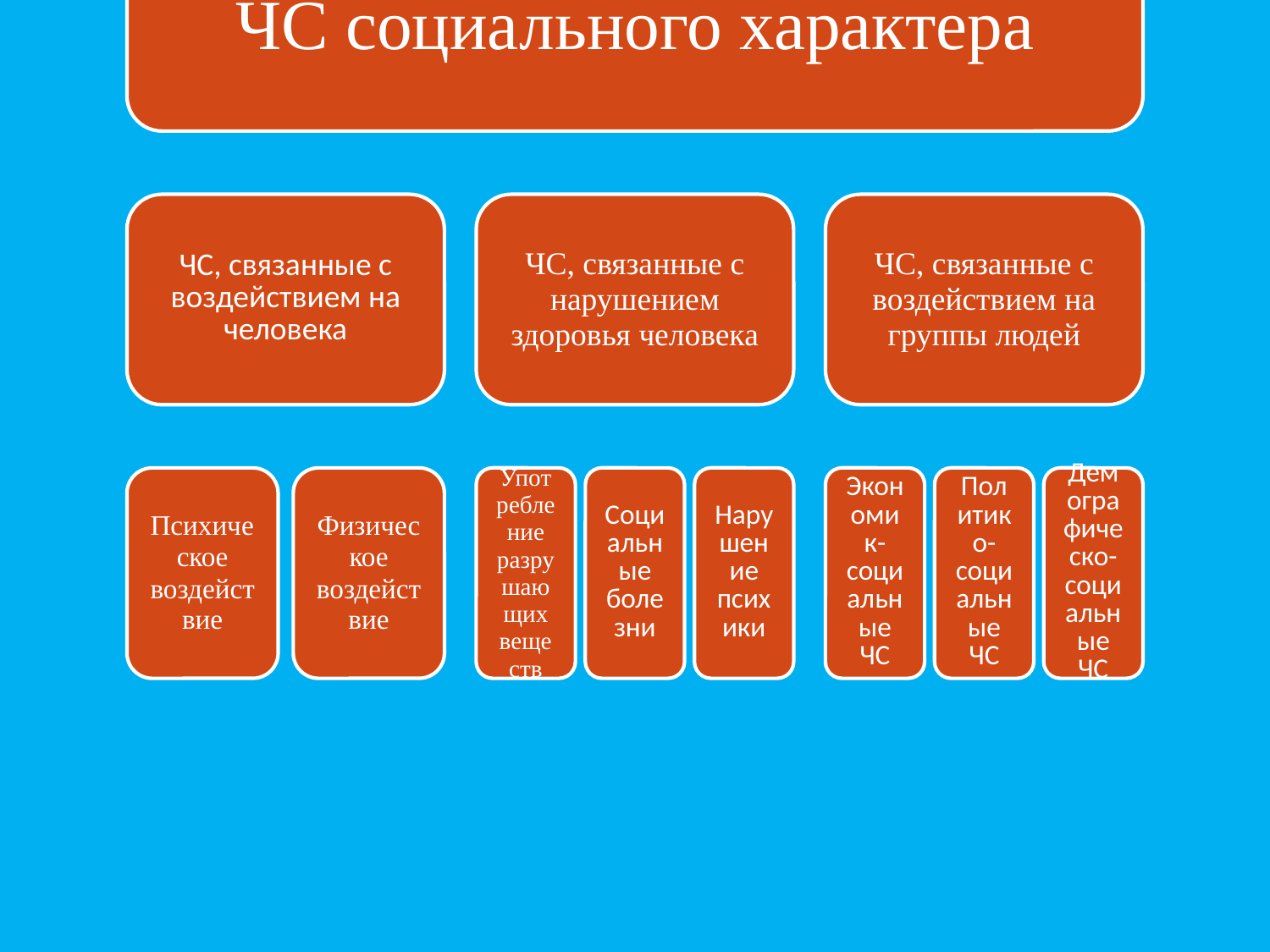

Употребление разрушающих веществ
ЧС, связанные с нарушением здоровья человека
Психическое воздействие
ЧС, связанные с воздействием на человека
ЧС социального характера
ЧС, связанные с воздействием на группы людей
Социальные болезни
Нарушение психики
Физическое воздействие
Экономик-социальные ЧС
Политико-социальные ЧС
Демографическо-социальные ЧС
4